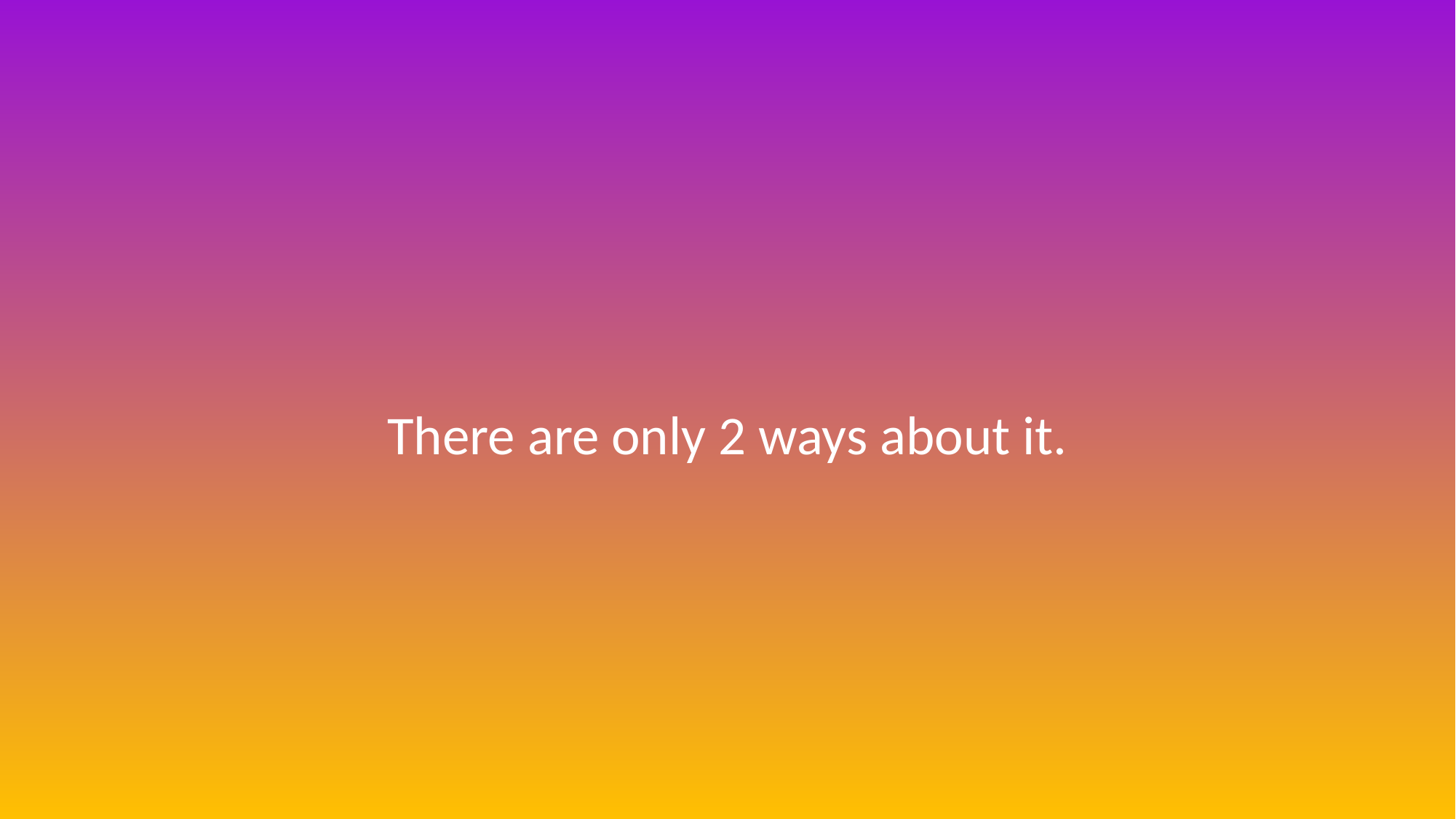

# There are only 2 ways about it.